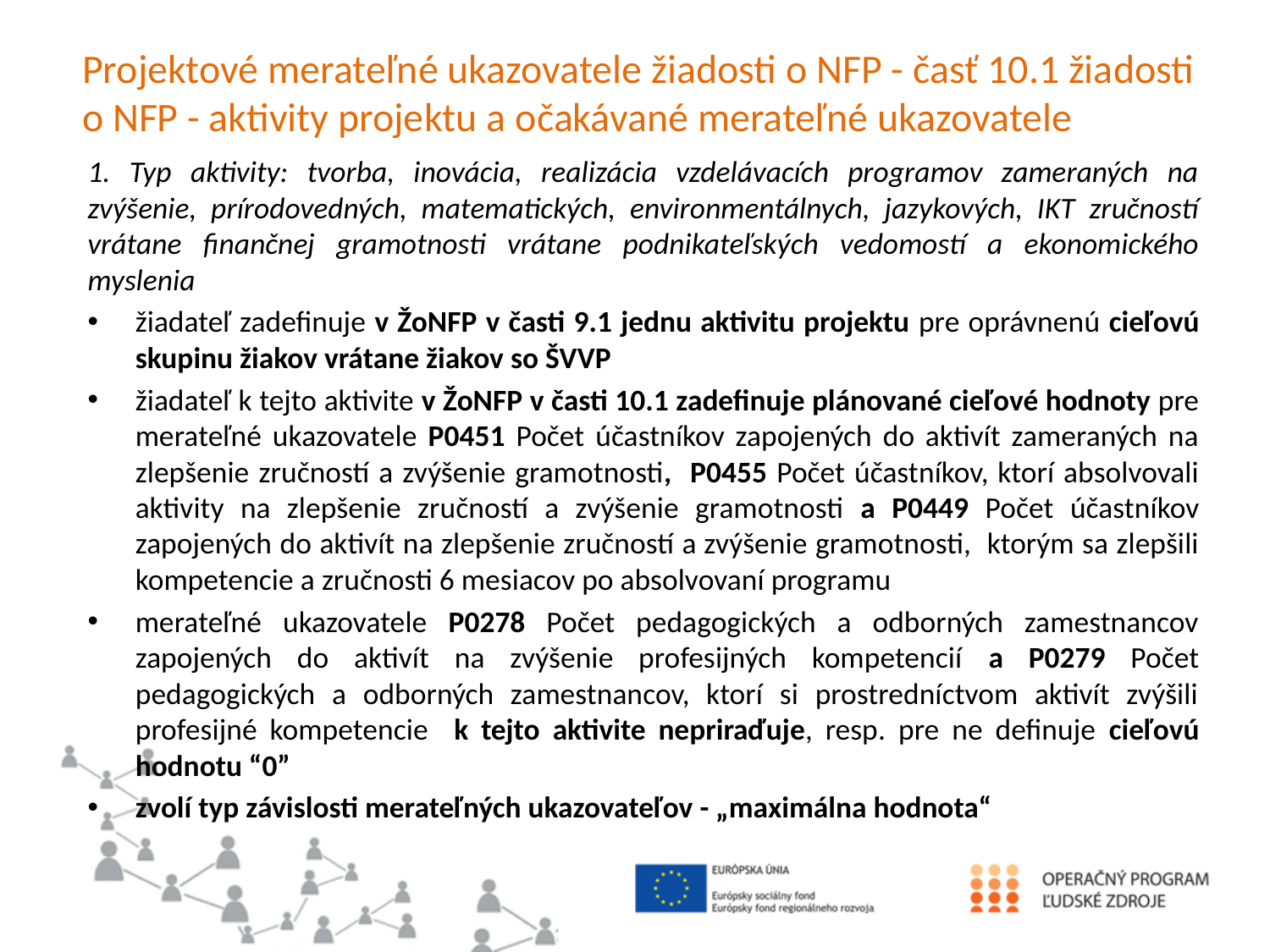

# Projektové merateľné ukazovatele žiadosti o NFP - časť 10.1 žiadosti o NFP - aktivity projektu a očakávané merateľné ukazovatele
1. Typ aktivity: tvorba, inovácia, realizácia vzdelávacích programov zameraných na zvýšenie, prírodovedných, matematických, environmentálnych, jazykových, IKT zručností vrátane finančnej gramotnosti vrátane podnikateľských vedomostí a ekonomického myslenia
žiadateľ zadefinuje v ŽoNFP v časti 9.1 jednu aktivitu projektu pre oprávnenú cieľovú skupinu žiakov vrátane žiakov so ŠVVP
žiadateľ k tejto aktivite v ŽoNFP v časti 10.1 zadefinuje plánované cieľové hodnoty pre merateľné ukazovatele P0451 Počet účastníkov zapojených do aktivít zameraných na zlepšenie zručností a zvýšenie gramotnosti,  P0455 Počet účastníkov, ktorí absolvovali aktivity na zlepšenie zručností a zvýšenie gramotnosti a P0449 Počet účastníkov zapojených do aktivít na zlepšenie zručností a zvýšenie gramotnosti,  ktorým sa zlepšili kompetencie a zručnosti 6 mesiacov po absolvovaní programu
merateľné ukazovatele P0278 Počet pedagogických a odborných zamestnancov zapojených do aktivít na zvýšenie profesijných kompetencií a P0279 Počet pedagogických a odborných zamestnancov, ktorí si prostredníctvom aktivít zvýšili profesijné kompetencie  k tejto aktivite nepriraďuje, resp. pre ne definuje cieľovú hodnotu “0”
zvolí typ závislosti merateľných ukazovateľov - „maximálna hodnota“